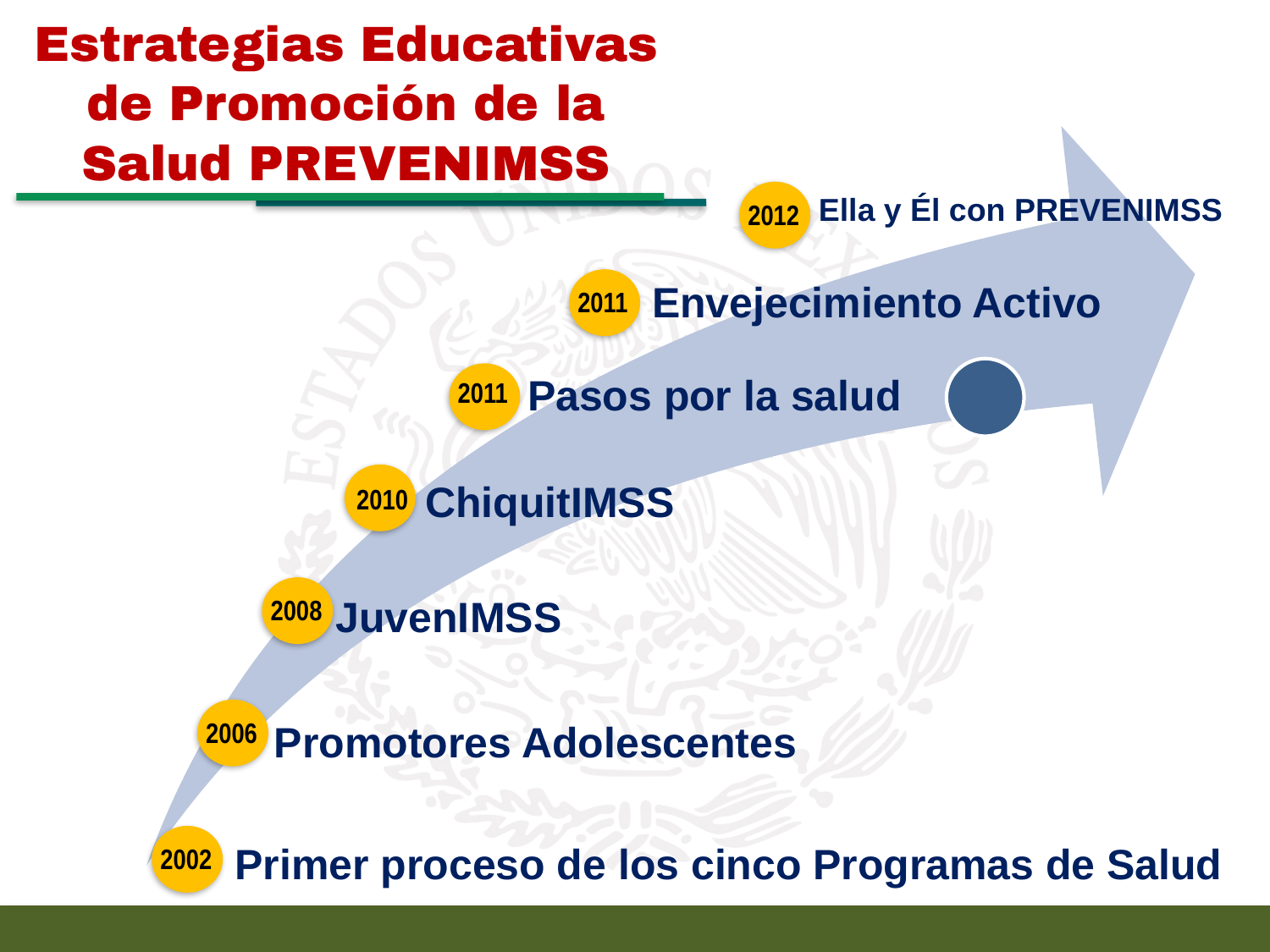

INSTITUTO MEXICANO DEL SEGURO SOCIAL
DIRECCIÓN DE PRESTACIONES MÉDICAS
UNIDAD DE ATENCIÓN PRIMARIA A LA SALUD
COORDINACIÓN DE ATENCIÓN INTEGRAL A LA SALUD EN EL PRIMER NIVEL
DIVISIÓN DE PROMOCIÓN A LA SALUD
Estrategias Educativas de Promoción de la Salud PREVENIMSS
.

Ella y Él con PREVENIMSS
2012

Envejecimiento Activo
2011
Pasos por la salud

2011

ChiquitIMSS
2010

JuvenIMSS
2008
Promotores Adolescentes

2006

Primer proceso de los cinco Programas de Salud
2002